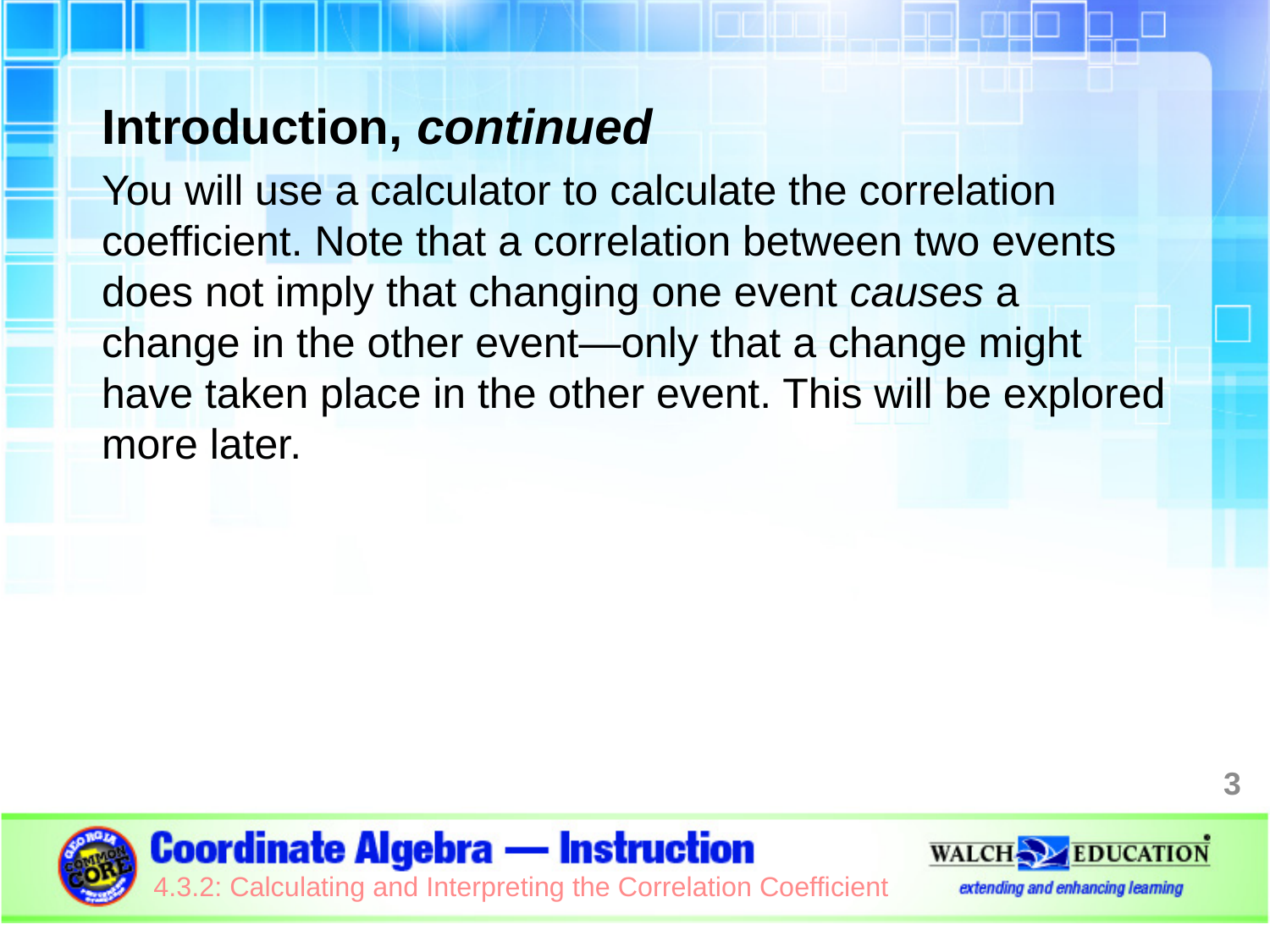

Introduction, continued
You will use a calculator to calculate the correlation coefficient. Note that a correlation between two events does not imply that changing one event causes a change in the other event—only that a change might have taken place in the other event. This will be explored more later.
3
4.3.2: Calculating and Interpreting the Correlation Coefficient